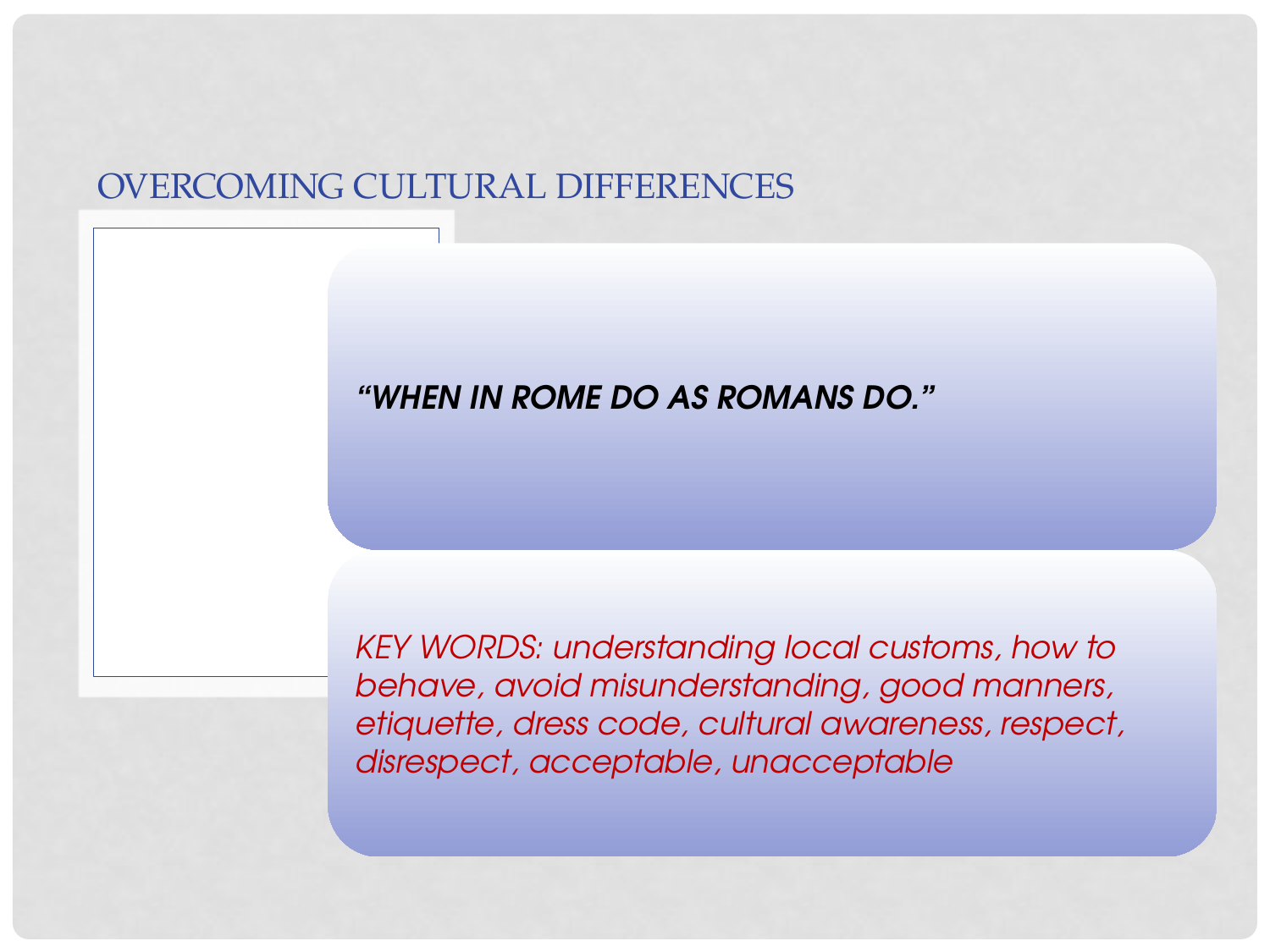

# Overcoming Cultural Differences
“WHEN IN ROME DO AS ROMANS DO.”
KEY WORDS: understanding local customs, how to behave, avoid misunderstanding, good manners, etiquette, dress code, cultural awareness, respect, disrespect, acceptable, unacceptable
Explain the proverb